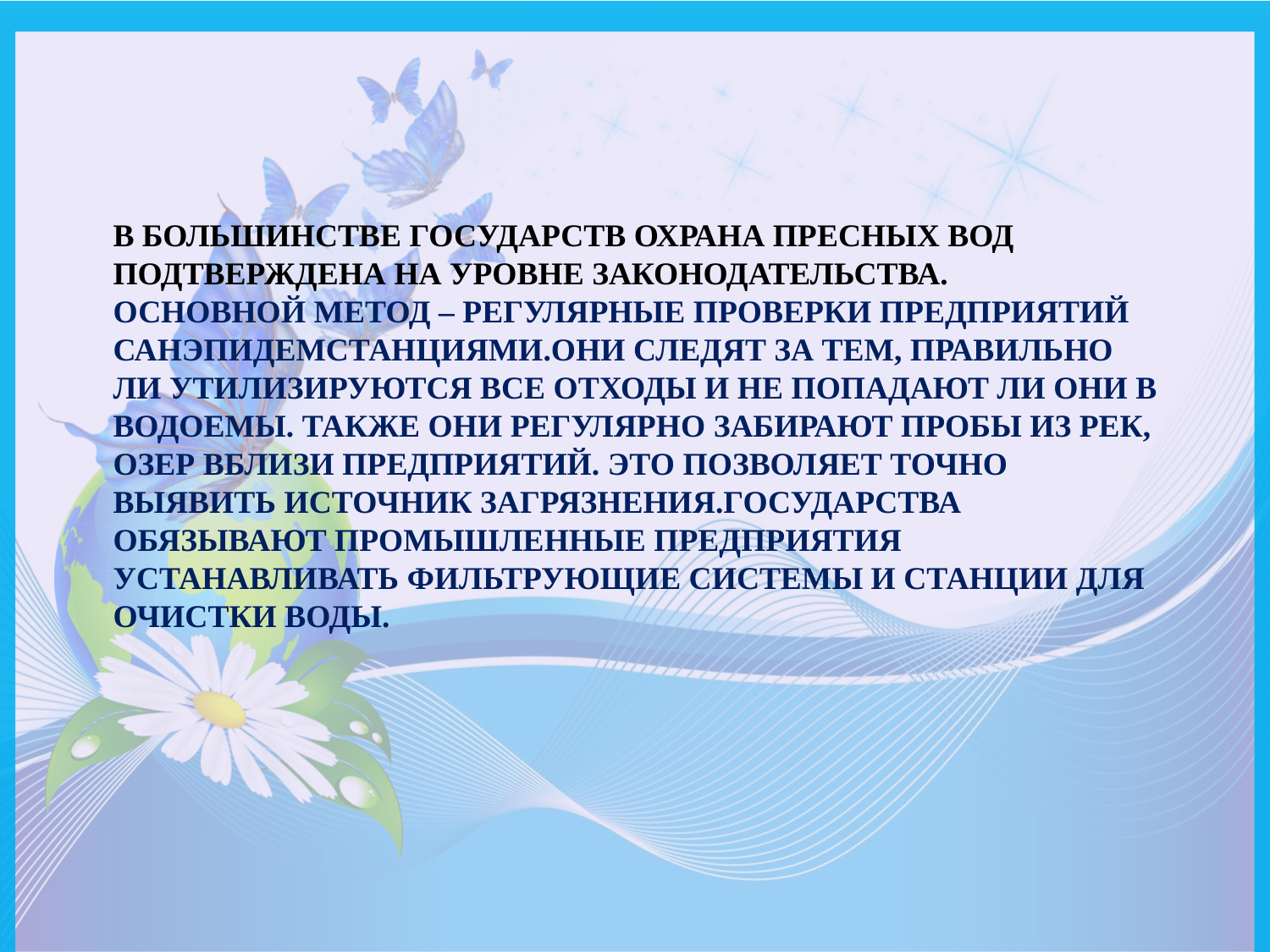

# В большинстве государств охрана пресных вод подтверждена на уровне законодательства. Основной метод – регулярные проверки предприятий санэпидемстанциями.Они следят за тем, правильно ли утилизируются все отходы и не попадают ли они в водоемы. Также они регулярно забирают пробы из рек, озер вблизи предприятий. Это позволяет точно выявить источник загрязнения.Государства обязывают промышленные предприятия устанавливать фильтрующие системы и станции для очистки воды.